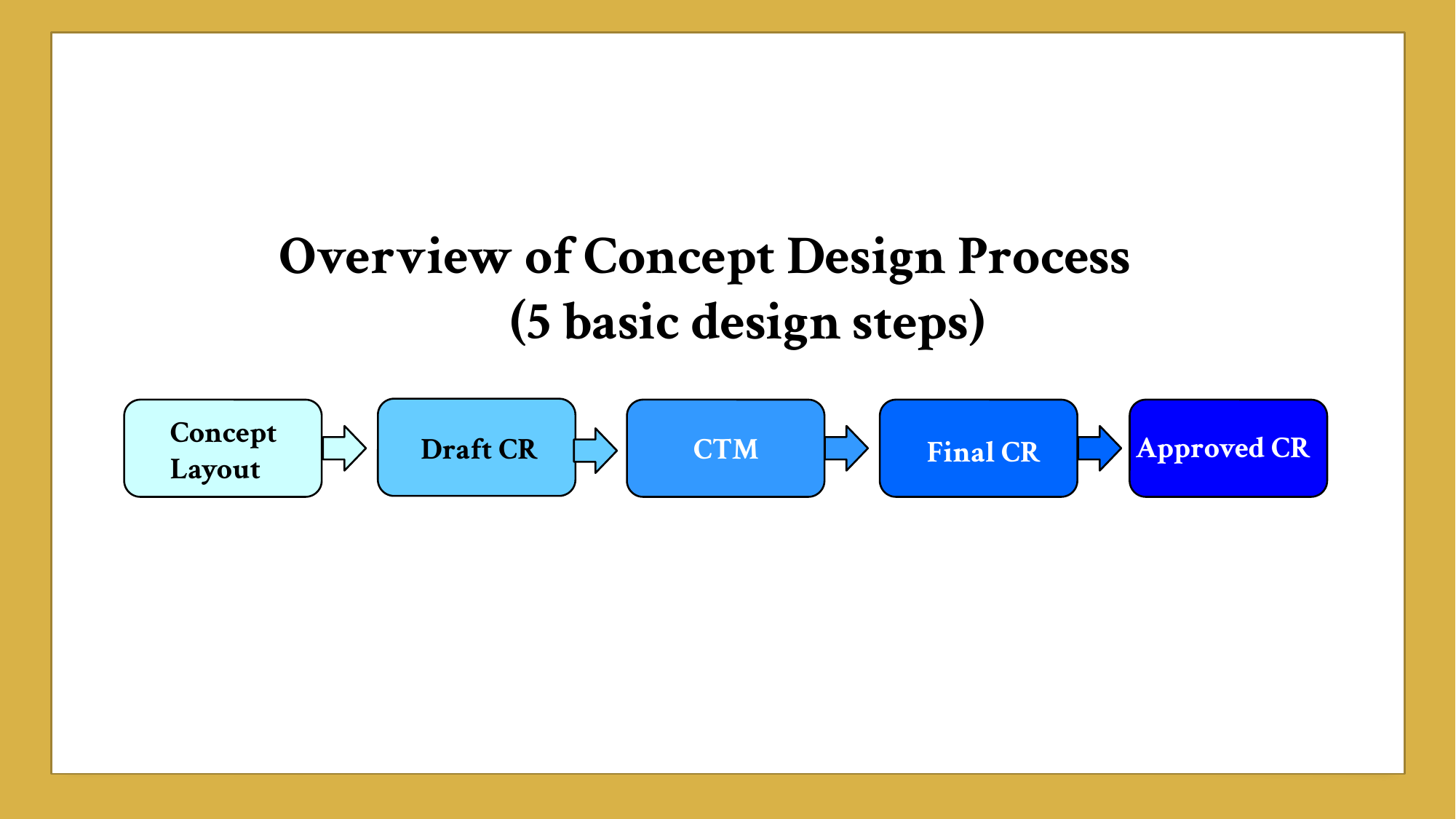

Overview of Concept Design Process
(5 basic design steps)

Draft CR

Concept Layout

CTM

Final CR

Approved CR